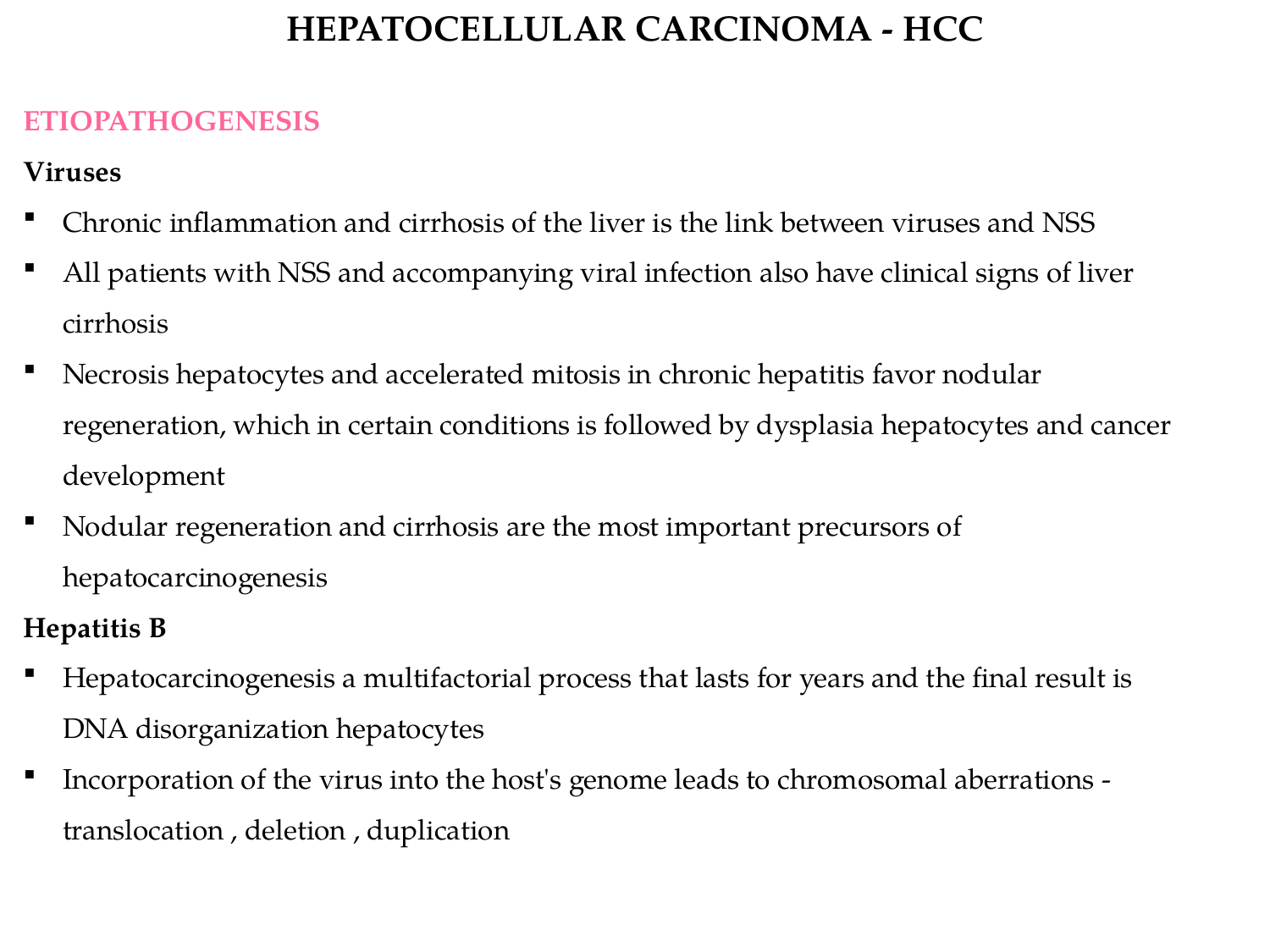

HEPATOCELLULAR CARCINOMA - HCC
ETIOPATHOGENESIS
Viruses
Chronic inflammation and cirrhosis of the liver is the link between viruses and NSS
All patients with NSS and accompanying viral infection also have clinical signs of liver cirrhosis
Necrosis hepatocytes and accelerated mitosis in chronic hepatitis favor nodular regeneration, which in certain conditions is followed by dysplasia hepatocytes and cancer development
Nodular regeneration and cirrhosis are the most important precursors of hepatocarcinogenesis
Hepatitis B
Hepatocarcinogenesis a multifactorial process that lasts for years and the final result is DNA disorganization hepatocytes
Incorporation of the virus into the host's genome leads to chromosomal aberrations - translocation , deletion , duplication